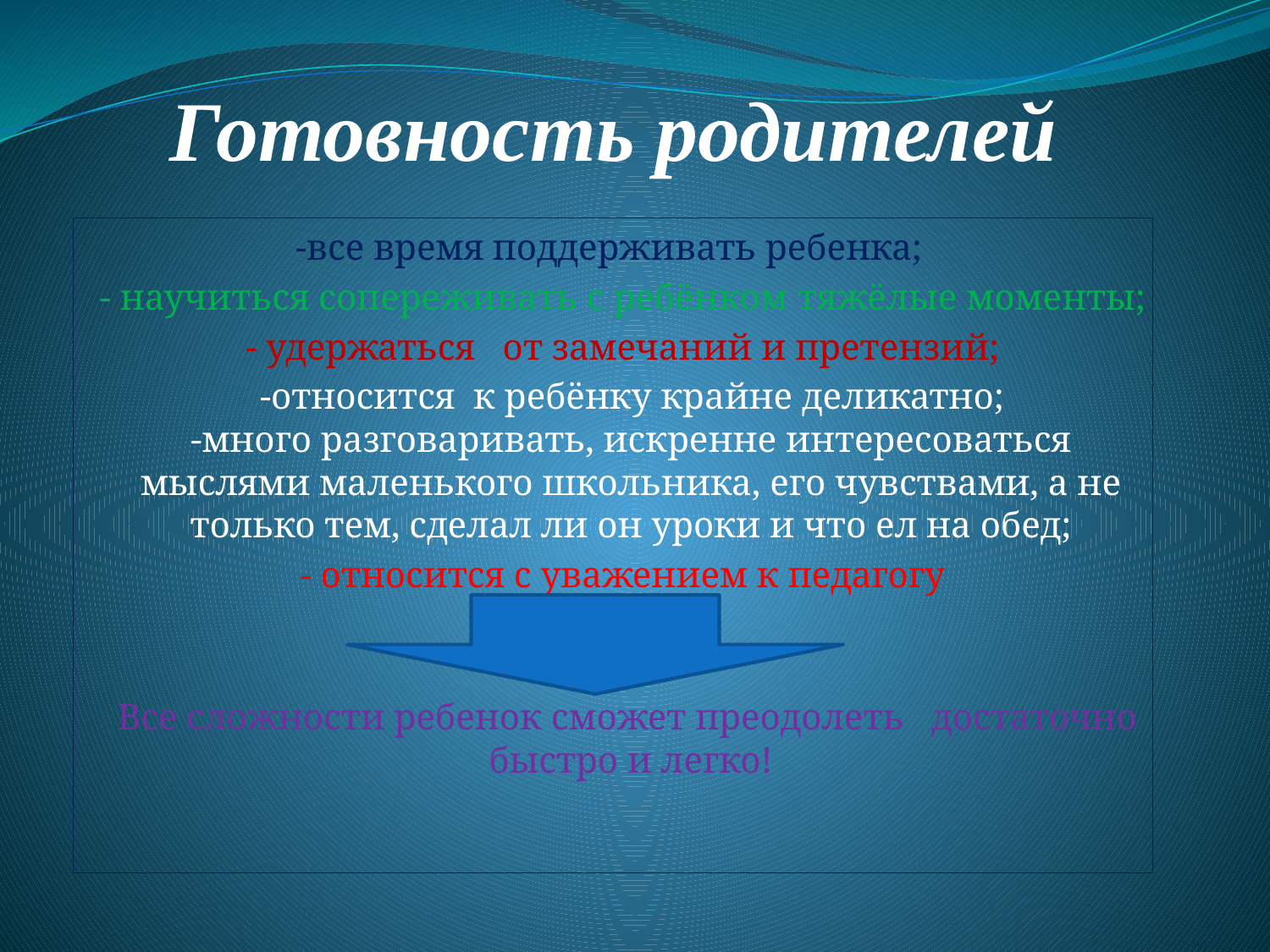

# Готовность родителей
-все время поддерживать ребенка;
  - научиться сопереживать с ребёнком тяжёлые моменты;
  - удержаться   от замечаний и претензий;
    -относится  к ребёнку крайне деликатно;
 -много разговаривать, искренне интересоваться  мыслями маленького школьника, его чувствами, а не только тем, сделал ли он уроки и что ел на обед;
  - относится с уважением к педагогу

   Все сложности ребенок сможет преодолеть   достаточно быстро и легко!